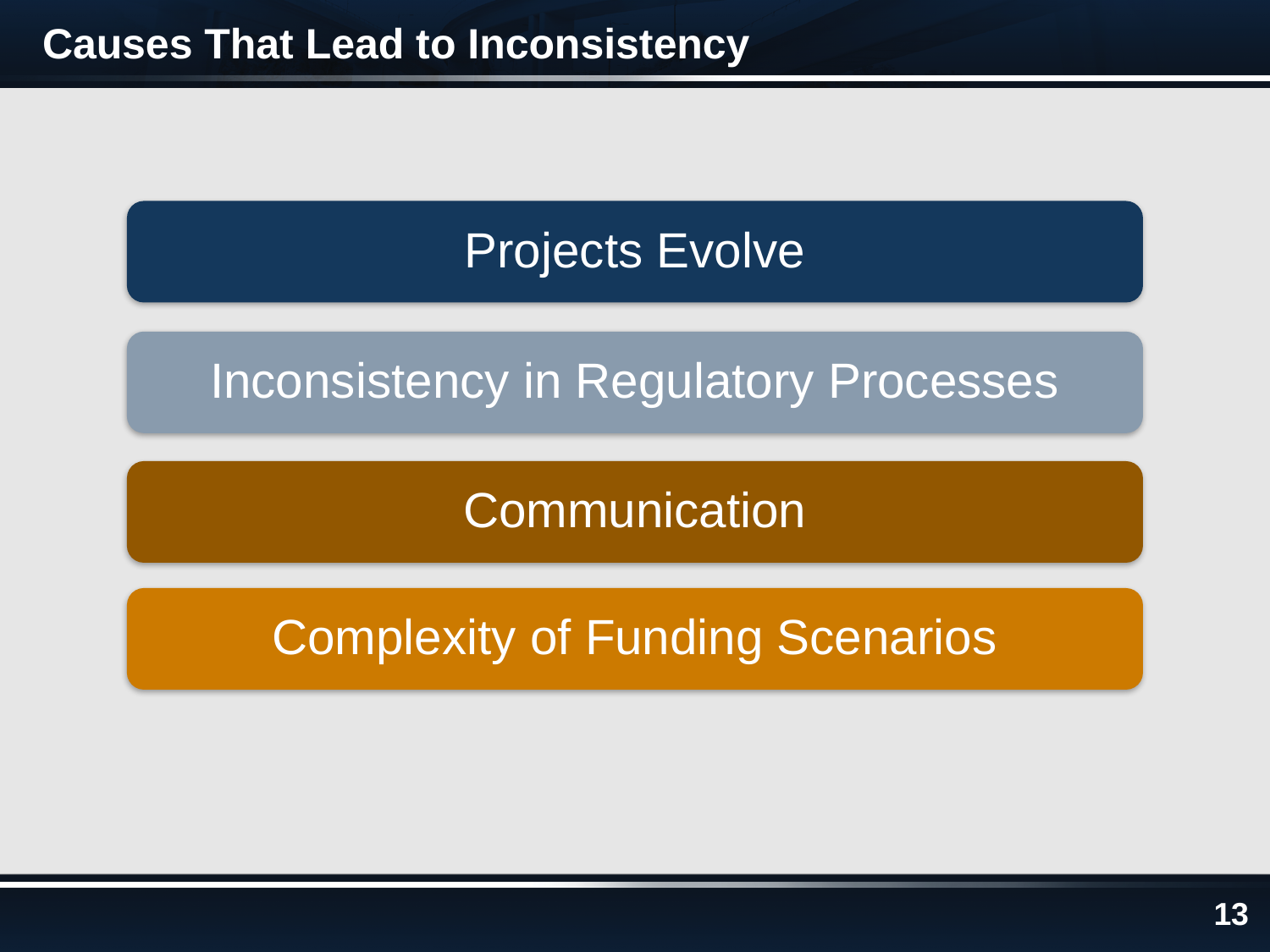

# Causes That Lead to Inconsistency

Projects Evolve

Inconsistency in Regulatory Processes

Communication

Complexity of Funding Scenarios